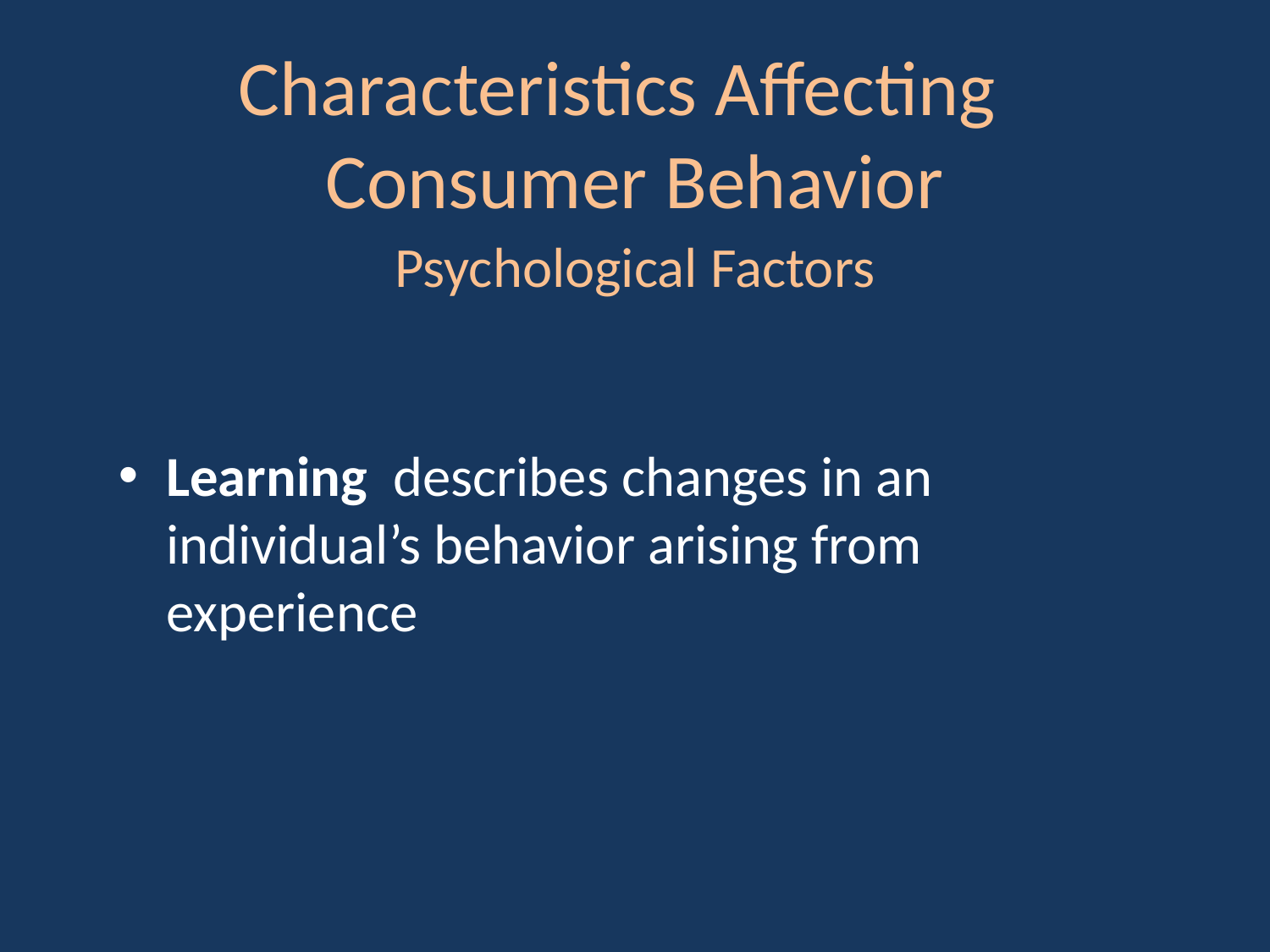

Characteristics Affecting   Consumer Behavior
Psychological Factors

Learning  describes changes in an individual’s behavior arising from experience